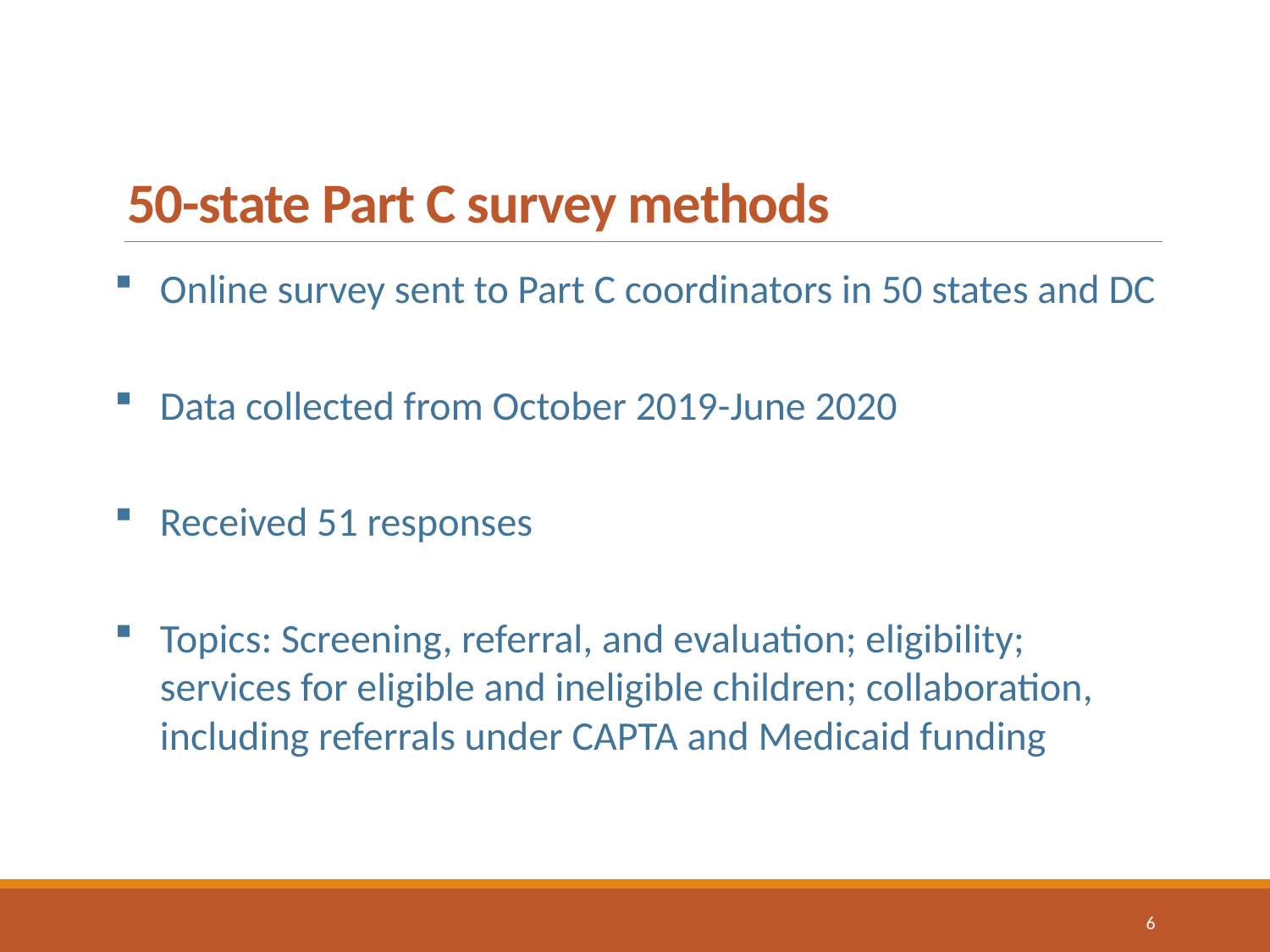

# 50-state Part C survey methods
Online survey sent to Part C coordinators in 50 states and DC

Data collected from October 2019-June 2020

Received 51 responses

Topics: Screening, referral, and evaluation; eligibility; services for eligible and ineligible children; collaboration, including referrals under CAPTA and Medicaid funding

6